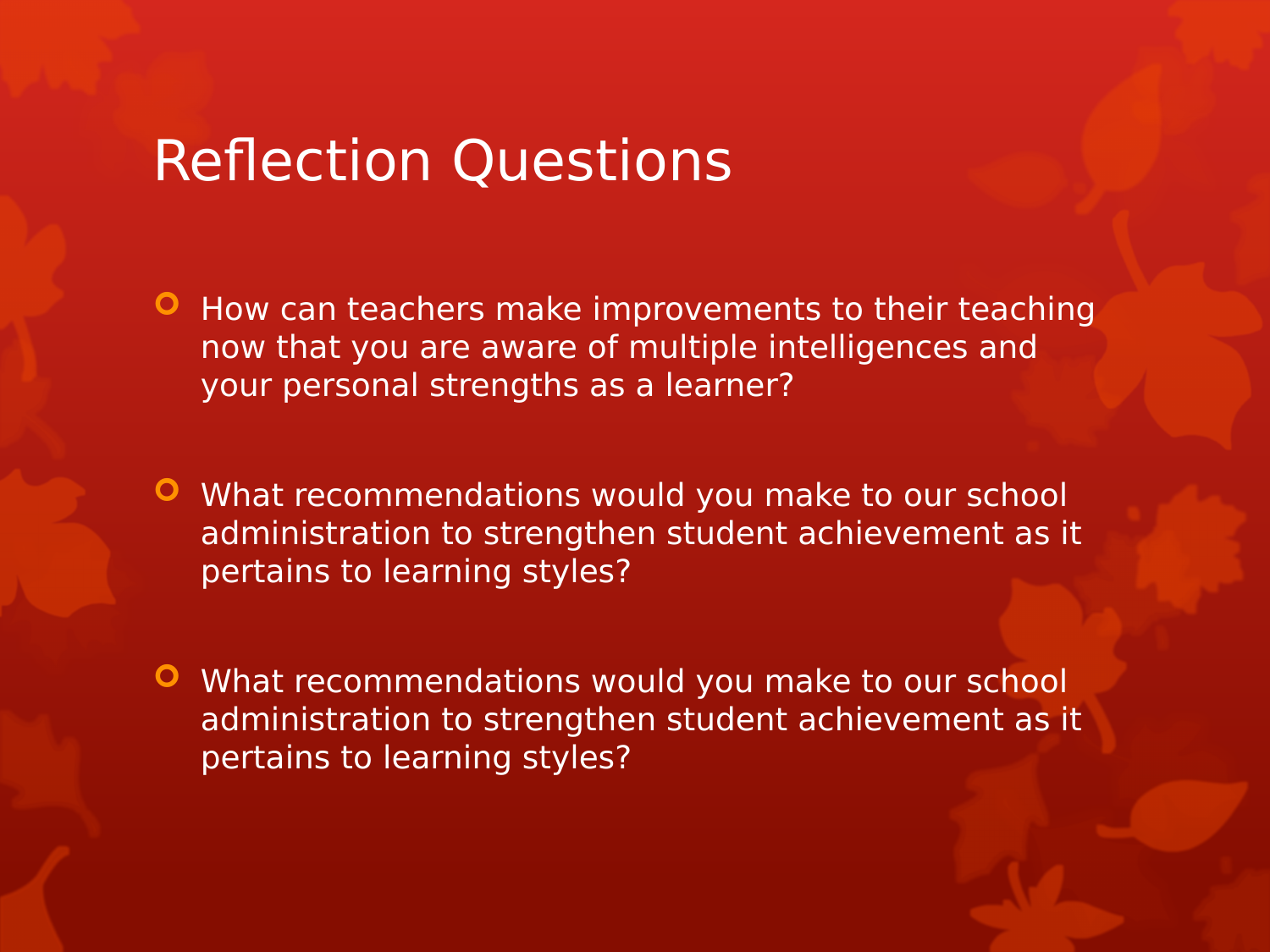

# Reflection Questions
How can teachers make improvements to their teaching now that you are aware of multiple intelligences and your personal strengths as a learner?

What recommendations would you make to our school administration to strengthen student achievement as it pertains to learning styles?

What recommendations would you make to our school administration to strengthen student achievement as it pertains to learning styles?